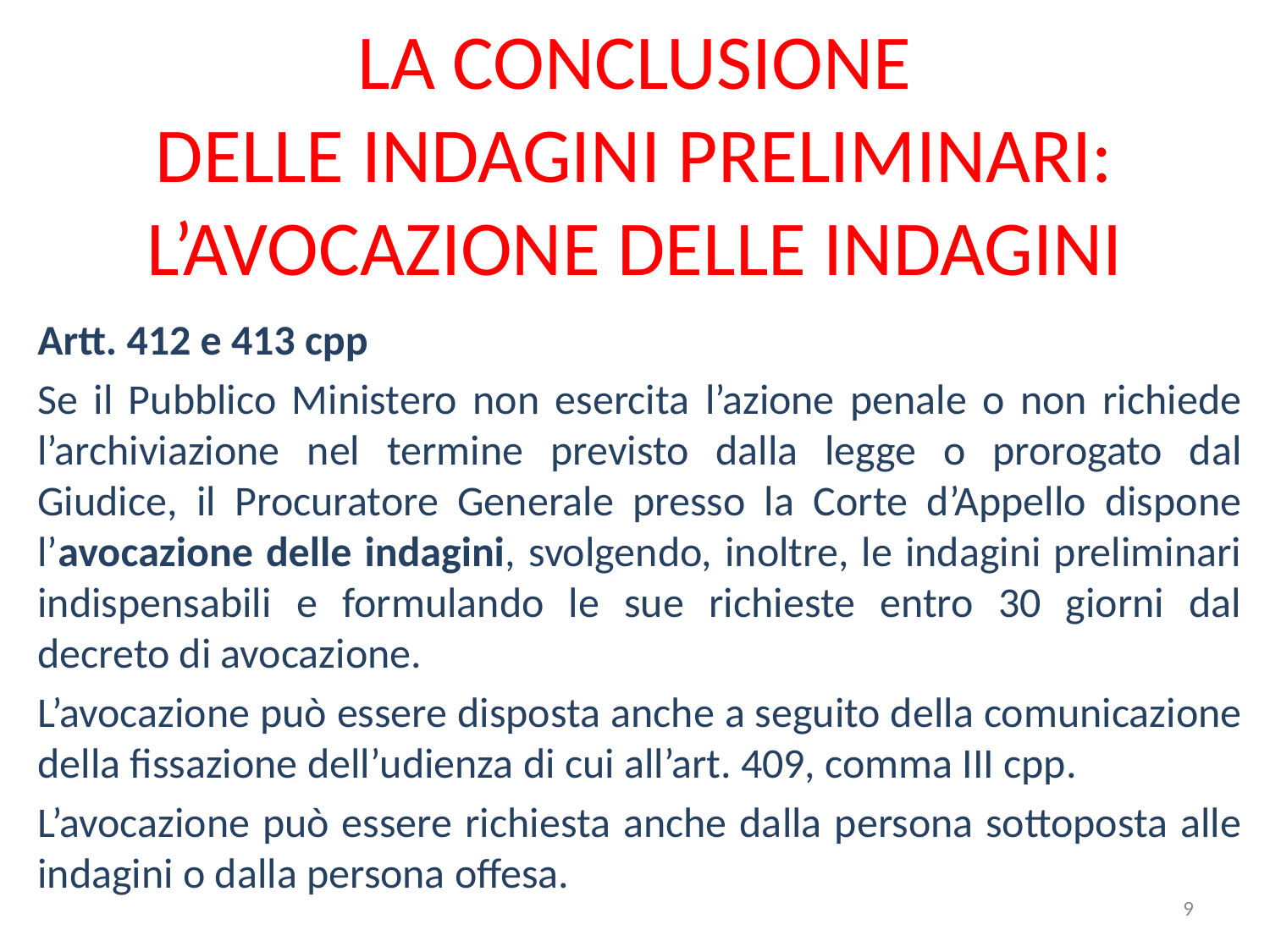

# LA CONCLUSIONE DELLE INDAGINI PRELIMINARI: L’AVOCAZIONE DELLE INDAGINI
Artt. 412 e 413 cpp
Se il Pubblico Ministero non esercita l’azione penale o non richiede l’archiviazione nel termine previsto dalla legge o prorogato dal Giudice, il Procuratore Generale presso la Corte d’Appello dispone l’avocazione delle indagini, svolgendo, inoltre, le indagini preliminari indispensabili e formulando le sue richieste entro 30 giorni dal decreto di avocazione.
L’avocazione può essere disposta anche a seguito della comunicazione della fissazione dell’udienza di cui all’art. 409, comma III cpp.
L’avocazione può essere richiesta anche dalla persona sottoposta alle indagini o dalla persona offesa.
9